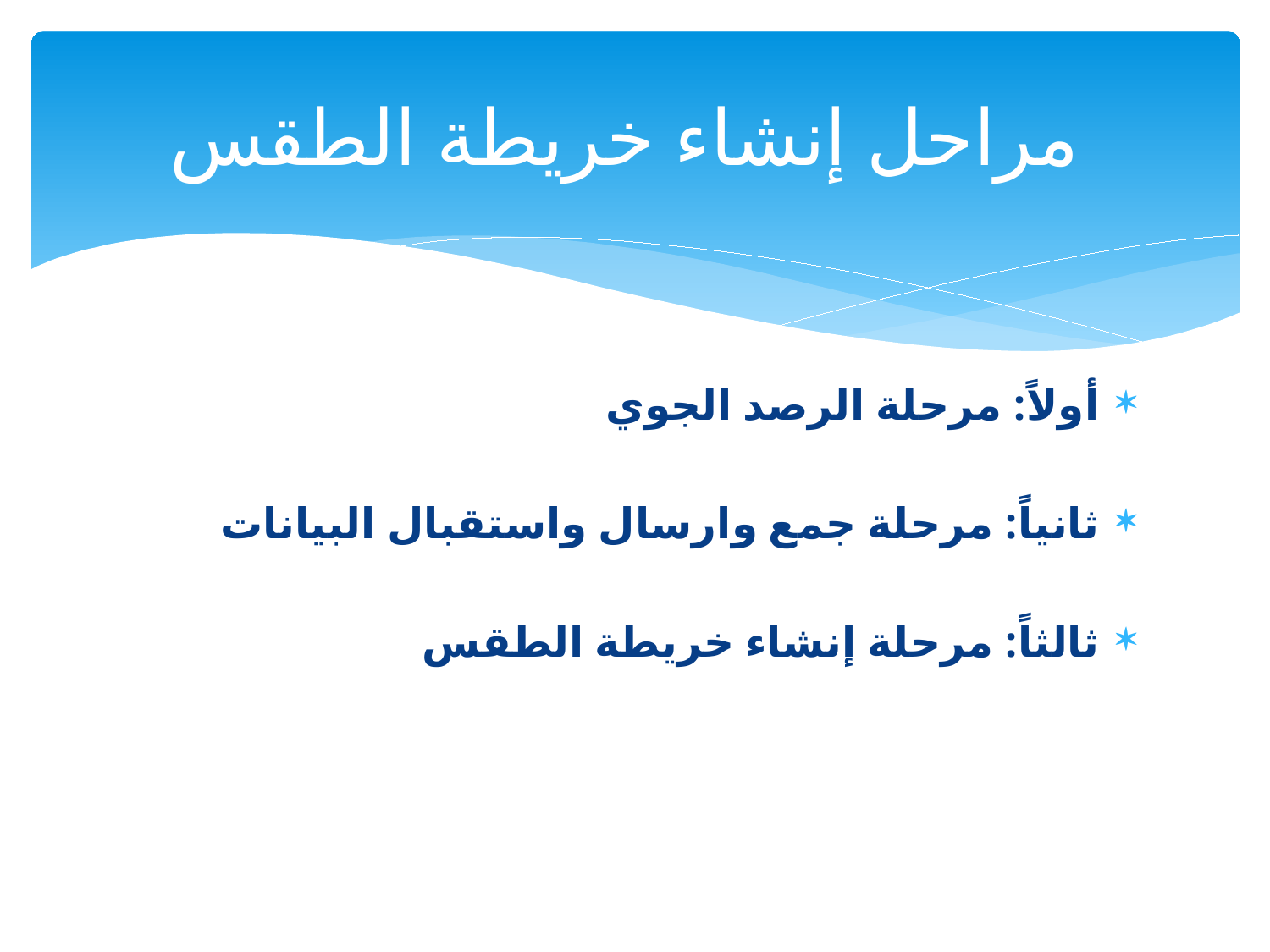

# مراحل إنشاء خريطة الطقس
أولاً: مرحلة الرصد الجوي

ثانياً: مرحلة جمع وارسال واستقبال البيانات

ثالثاً: مرحلة إنشاء خريطة الطقس